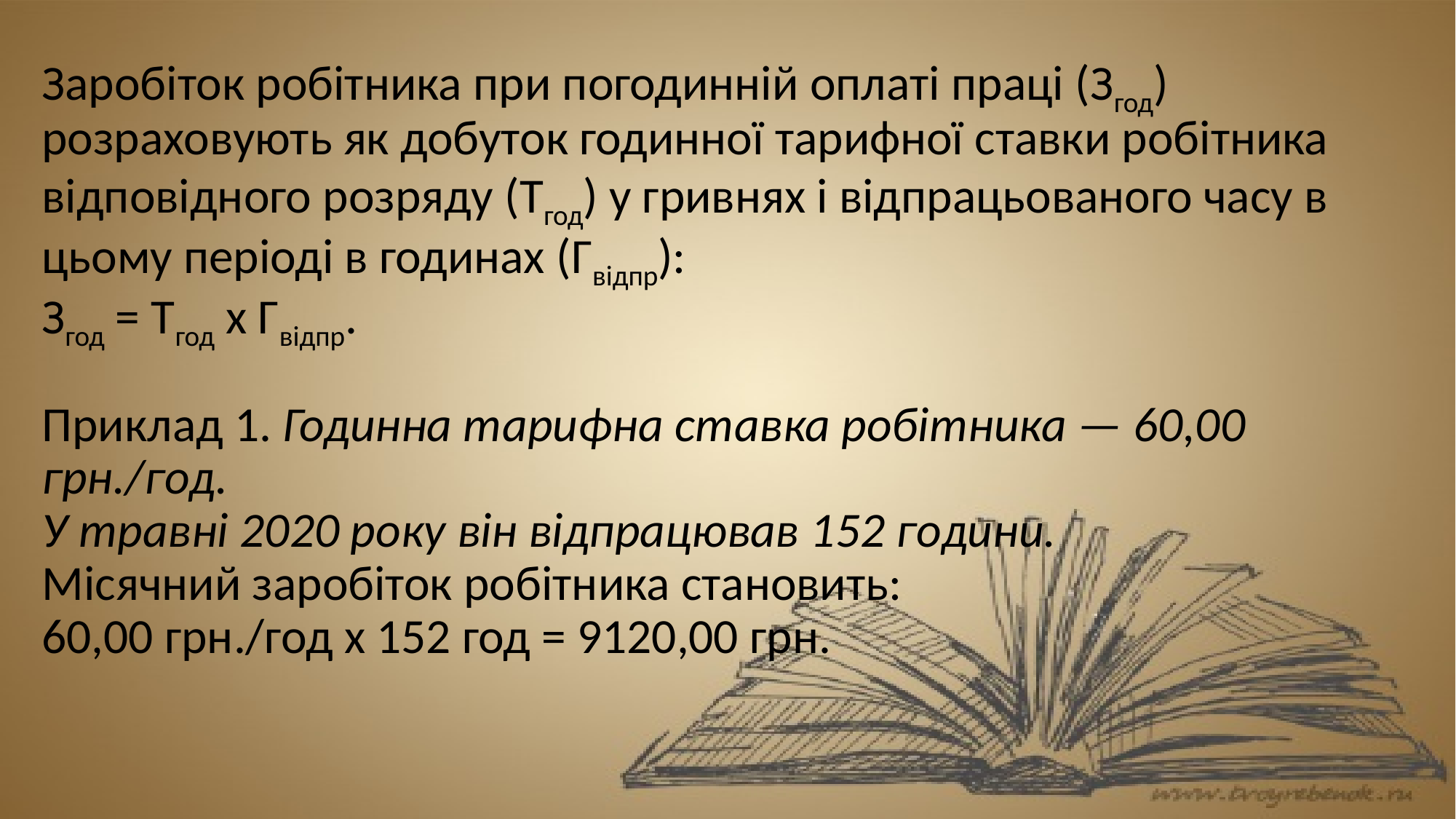

# Заробіток робітника при погодинній оплаті праці (Згод) розраховують як добуток годинної тарифної ставки робітника відповідного розряду (Тгод) у гривнях і відпрацьованого часу в цьому періоді в годинах (Гвідпр): Згод = Тгод х Гвідпр. Приклад 1. Годинна тарифна ставка робітника — 60,00 грн./год. У травні 2020 року він відпрацював 152 години. Місячний заробіток робітника становить: 60,00 грн./год х 152 год = 9120,00 грн.